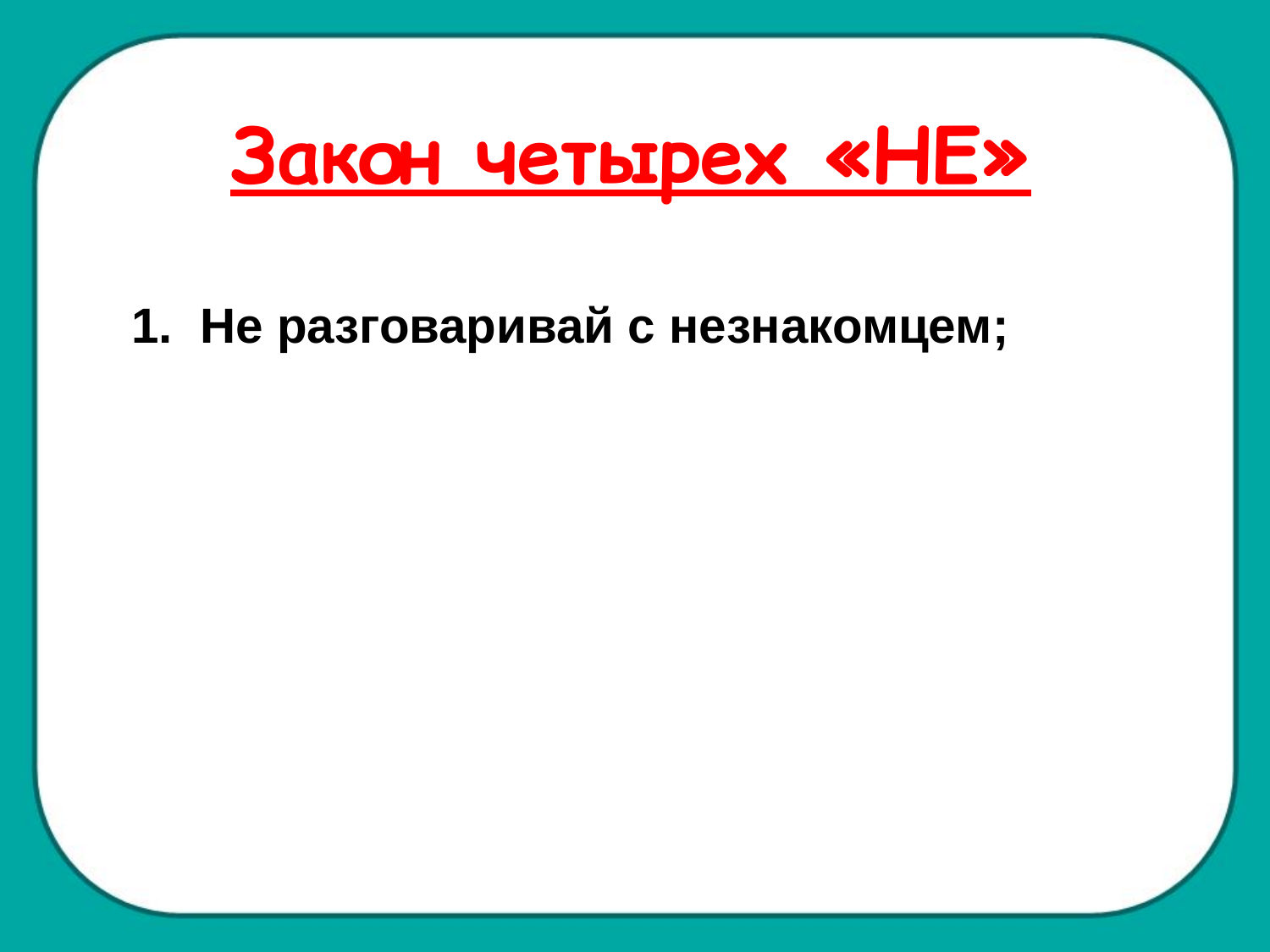

Закон четырех «НЕ»
1.  Не разговаривай с незнакомцем;